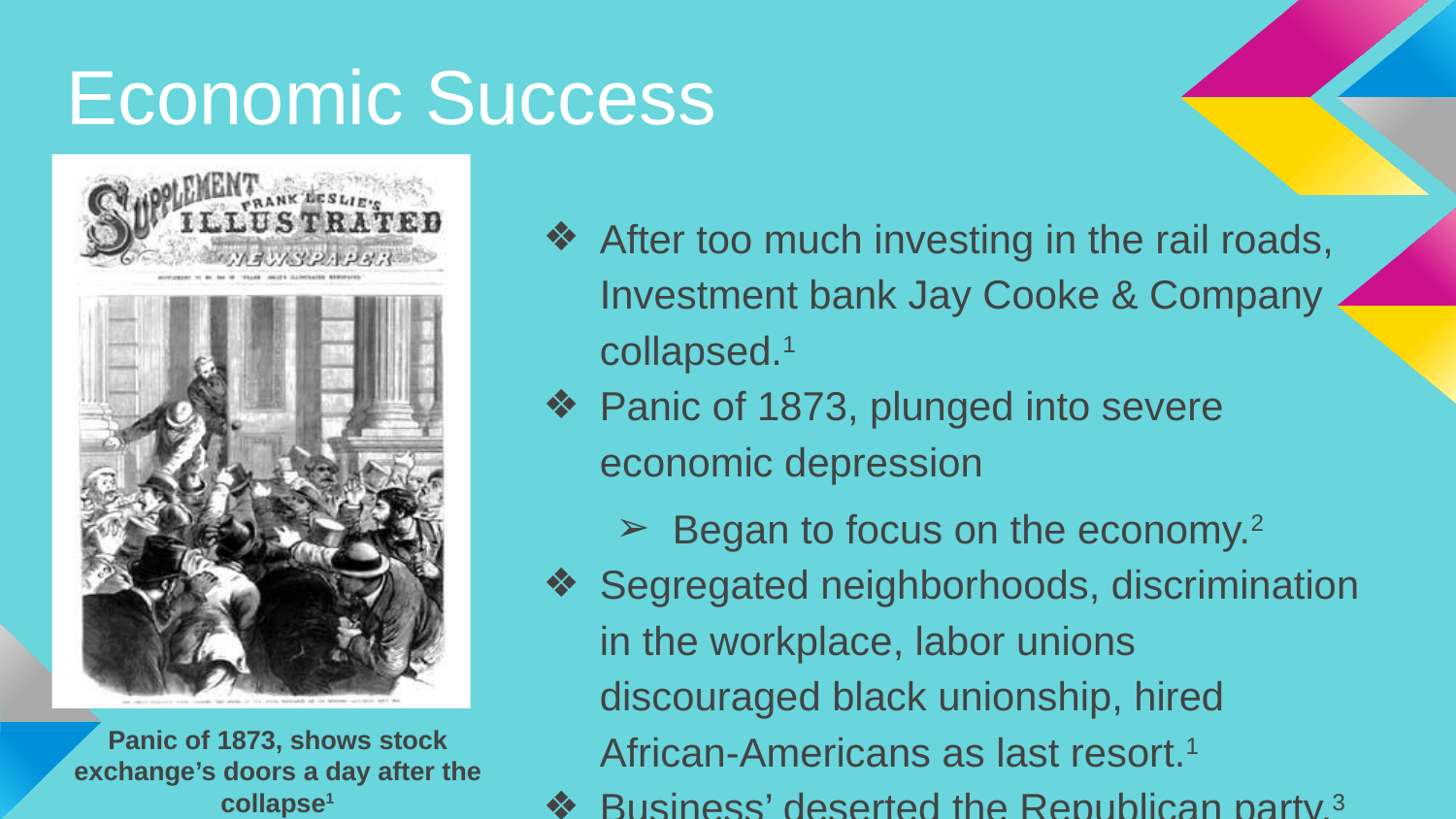

# Economic Success

After too much investing in the rail roads, Investment bank Jay Cooke & Company collapsed.1
Panic of 1873, plunged into severe economic depression
Began to focus on the economy.2
Segregated neighborhoods, discrimination in the workplace, labor unions discouraged black unionship, hired African-Americans as last resort.1
Business’ deserted the Republican party.3

Panic of 1873, shows stock exchange’s doors a day after the collapse1